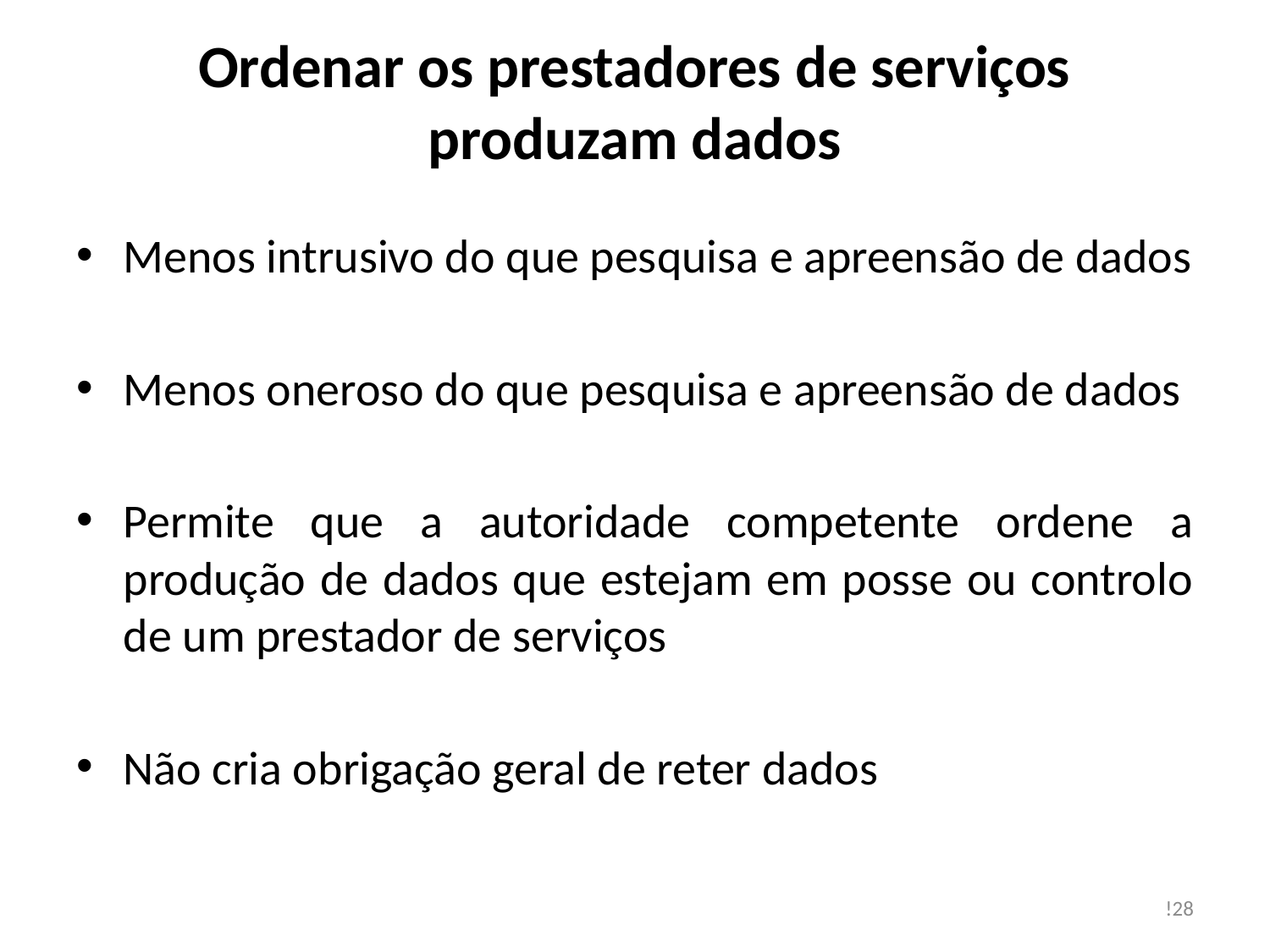

# Ordenar os prestadores de serviços produzam dados
Menos intrusivo do que pesquisa e apreensão de dados

Menos oneroso do que pesquisa e apreensão de dados

Permite que a autoridade competente ordene a produção de dados que estejam em posse ou controlo de um prestador de serviços

Não cria obrigação geral de reter dados

!28